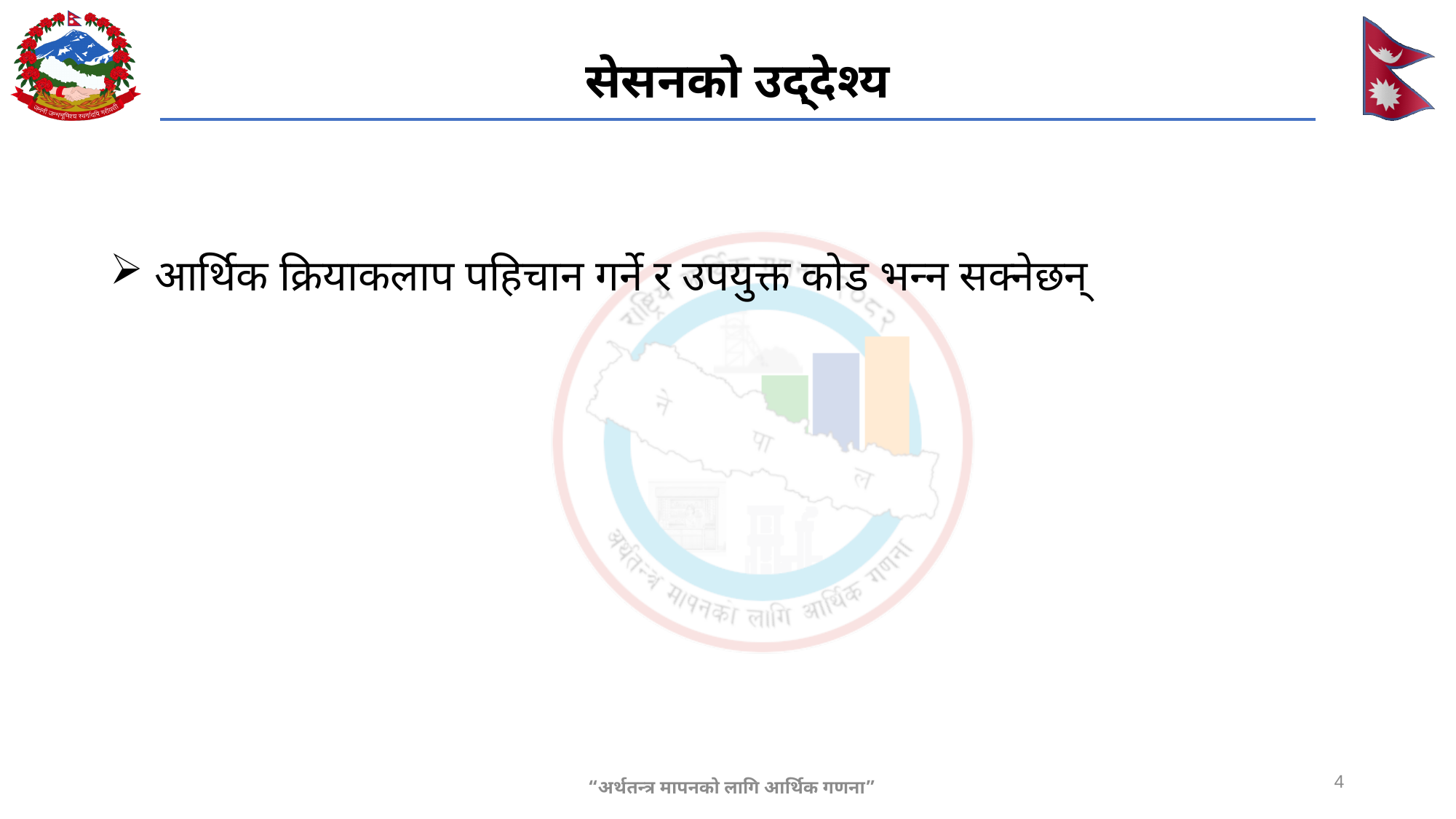

# सेसनको उद्देश्य
 आर्थिक क्रियाकलाप पहिचान गर्ने र उपयुक्त कोड भन्न सक्नेछन्
4
“अर्थतन्त्र मापनको लागि आर्थिक गणना”